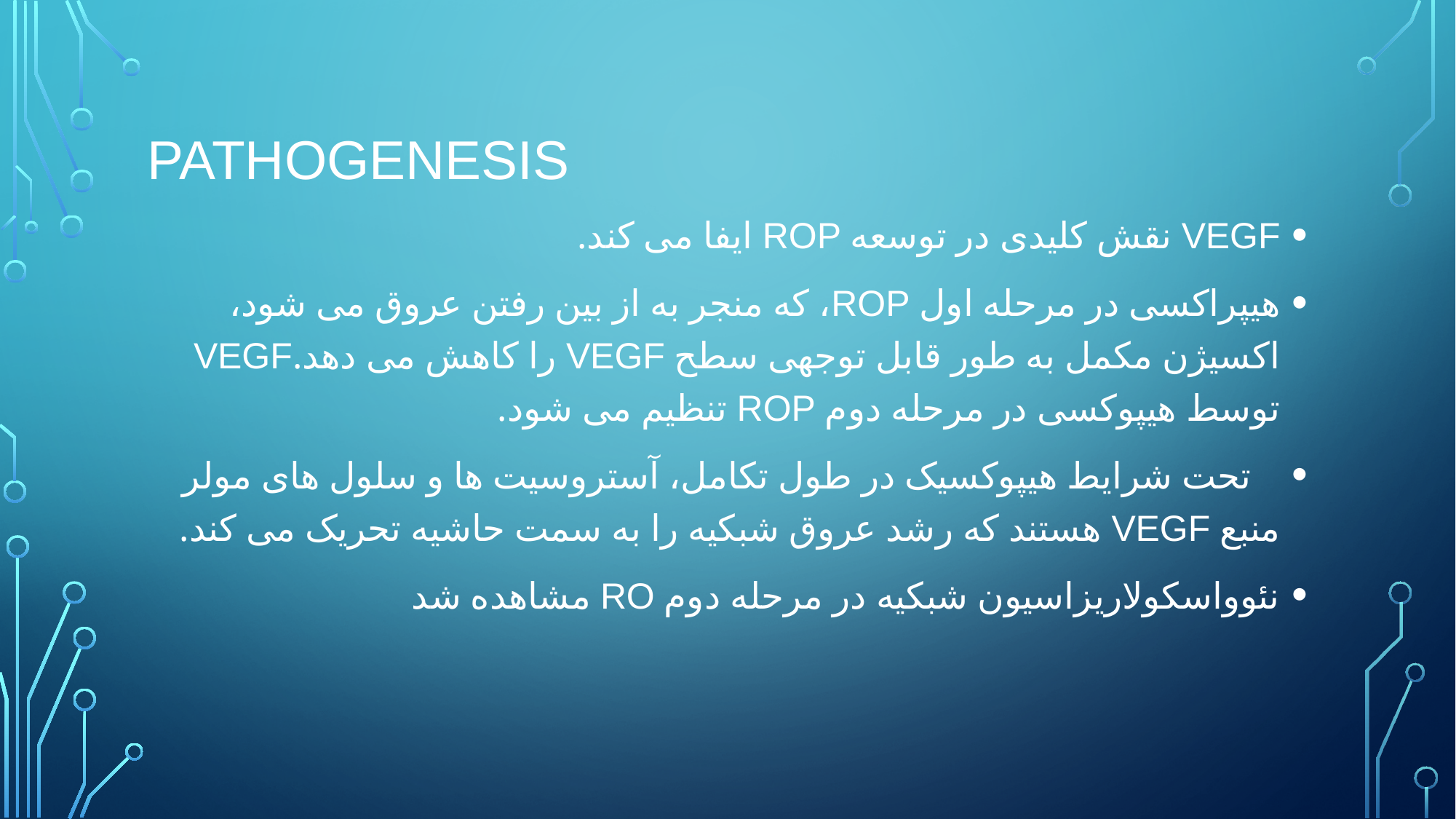

# Pathogenesis
VEGF نقش کلیدی در توسعه ROP ایفا می کند.
هیپراکسی در مرحله اول ROP، که منجر به از بین رفتن عروق می شود، اکسیژن مکمل به طور قابل توجهی سطح VEGF را کاهش می دهد.VEGF توسط هیپوکسی در مرحله دوم ROP تنظیم می شود.
   تحت شرایط هیپوکسیک در طول تکامل، آستروسیت ها و سلول های مولر منبع VEGF هستند که رشد عروق شبکیه را به سمت حاشیه تحریک می کند.
نئوواسکولاریزاسیون شبکیه در مرحله دوم RO مشاهده شد